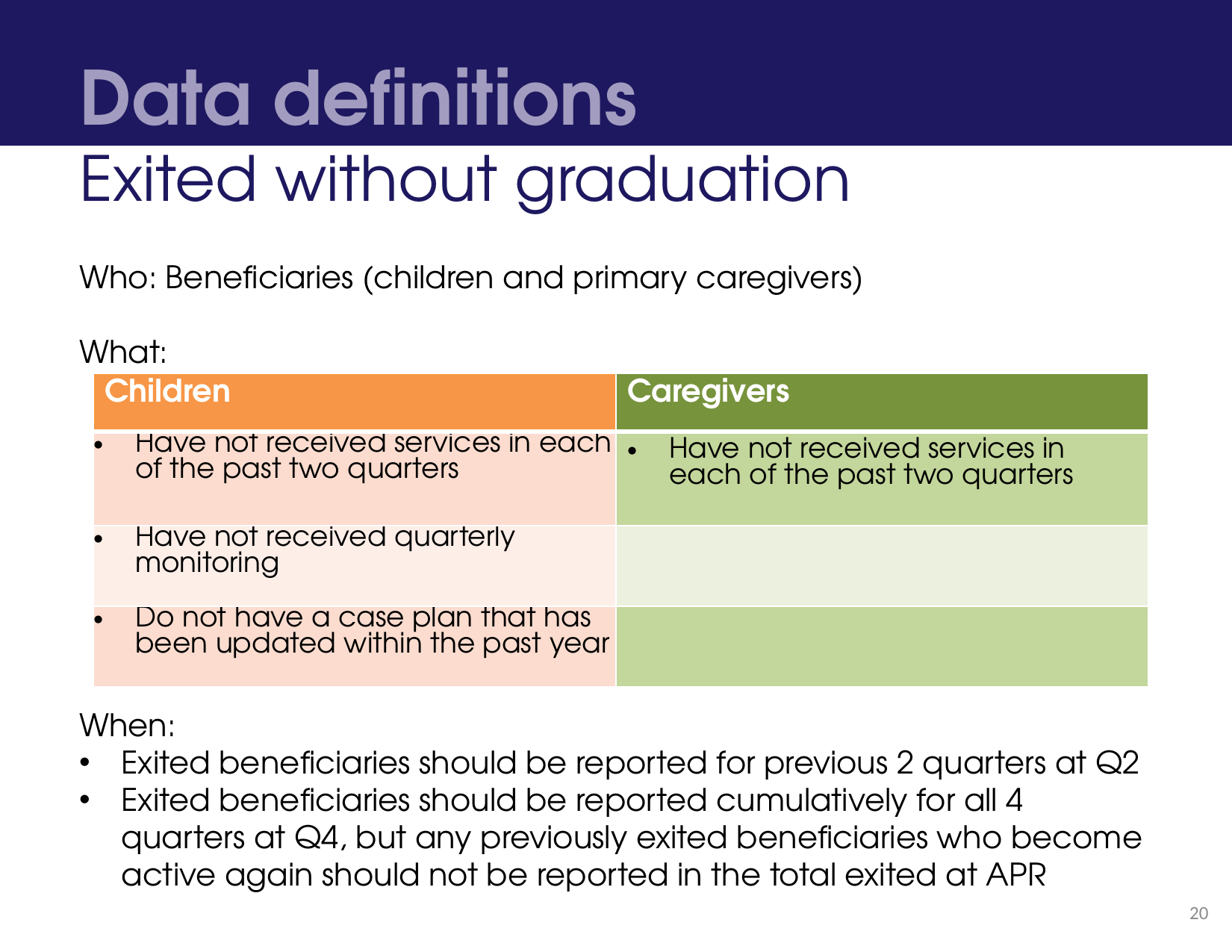

# Data definitions
Exited without graduation
Who: Beneficiaries (children and primary caregivers)

What:

When:
Exited beneficiaries should be reported for previous 2 quarters at Q2
Exited beneficiaries should be reported cumulatively for all 4 quarters at Q4, but any previously exited beneficiaries who become active again should not be reported in the total exited at APR

| Children | Caregivers |
| --- | --- |
| Have not received services in each of the past two quarters | Have not received services in each of the past two quarters |
| Have not received quarterly monitoring |  |
| Do not have a case plan that has been updated within the past year |  |
20